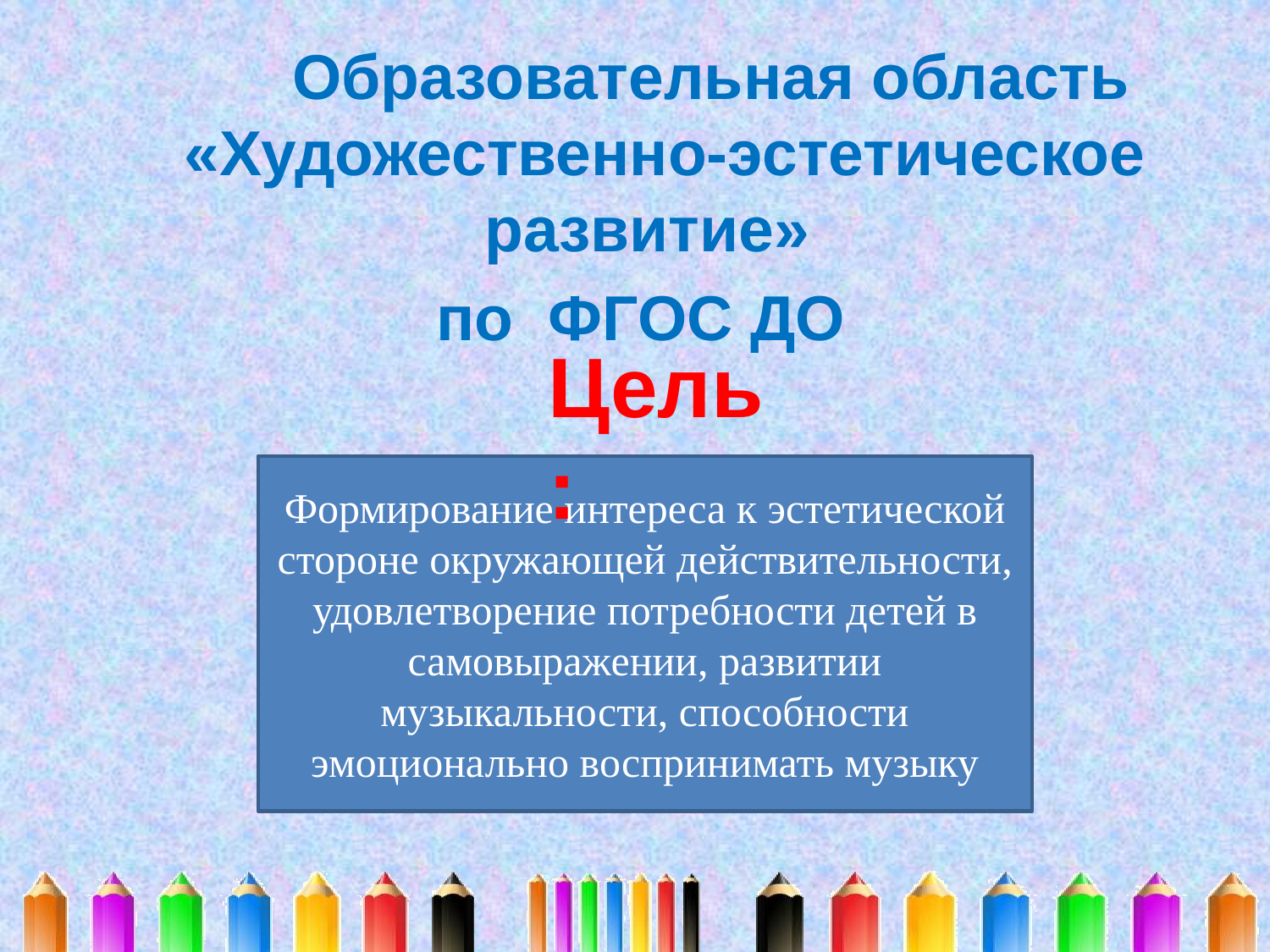

Образовательная область
«Художественно-эстетическое развитие»
по  ФГОС ДО

Цель:
Формирование интереса к эстетической стороне окружающей действительности, удовлетворение потребности детей в самовыражении, развитии музыкальности, способности эмоционально воспринимать музыку